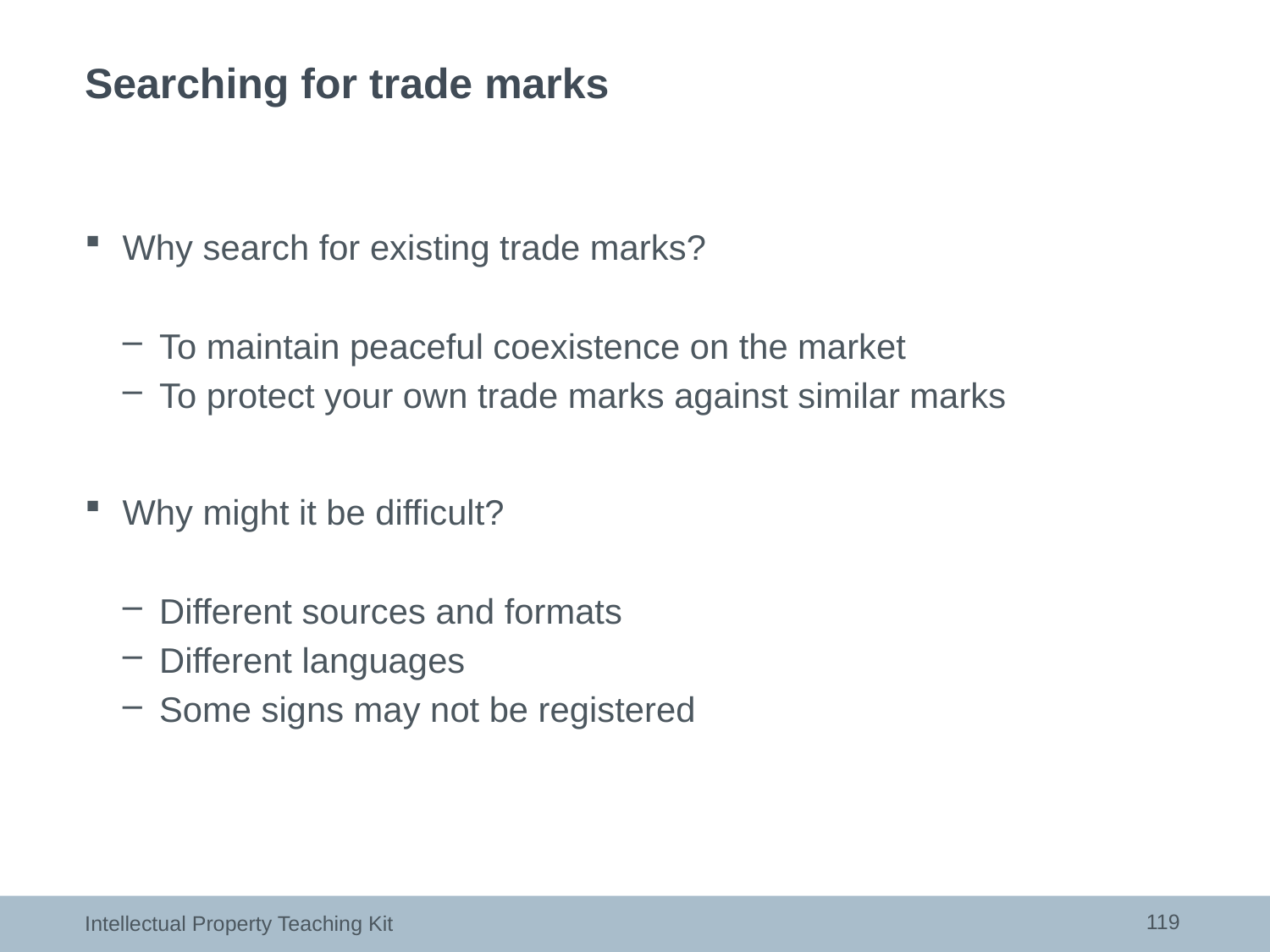

# Searching for trade marks
Why search for existing trade marks?

To maintain peaceful coexistence on the market
To protect your own trade marks against similar marks

Why might it be difficult?

Different sources and formats
Different languages
Some signs may not be registered

119
Intellectual Property Teaching Kit